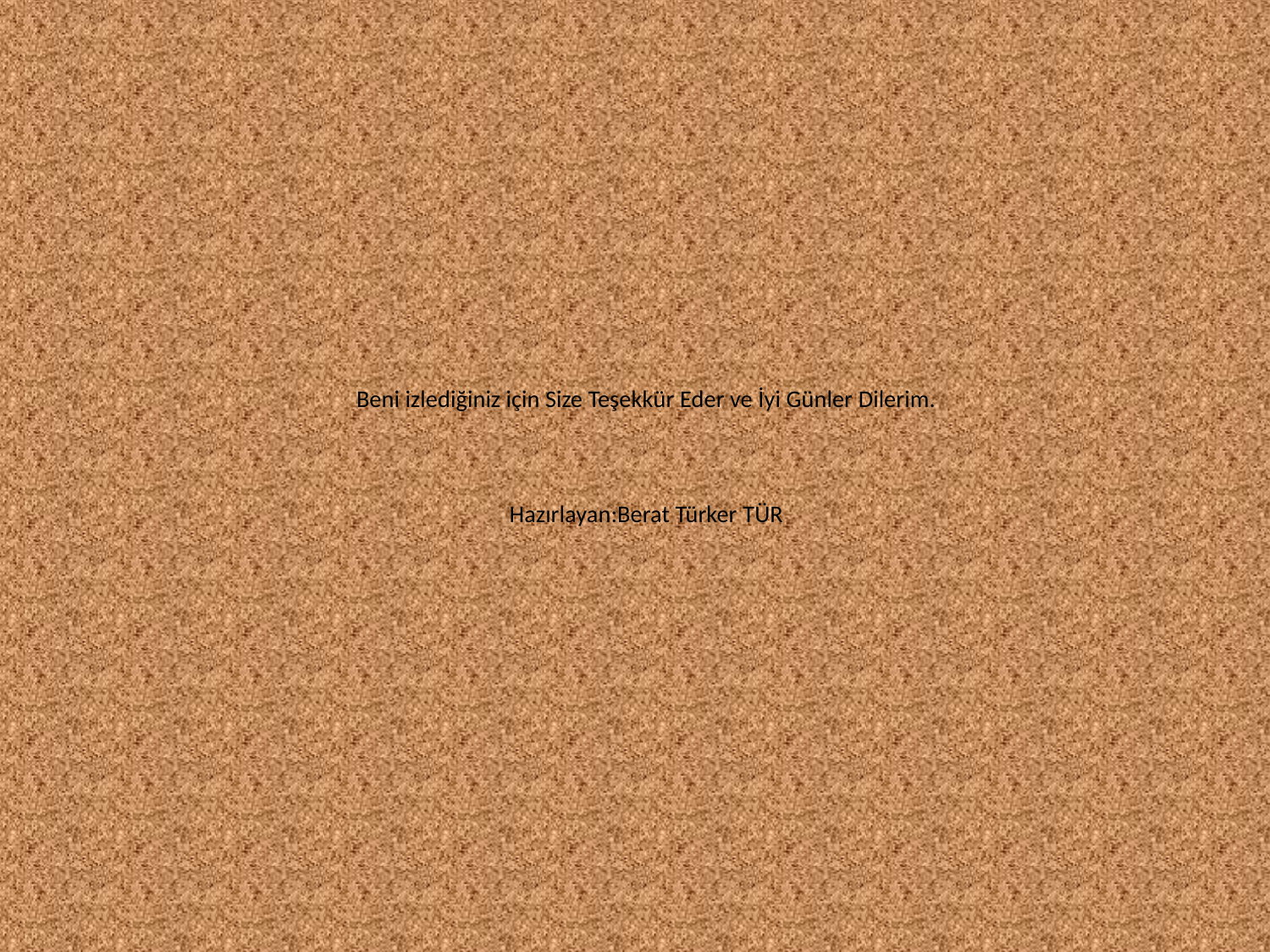

# Beni izlediğiniz için Size Teşekkür Eder ve İyi Günler Dilerim. Hazırlayan:Berat Türker TÜR